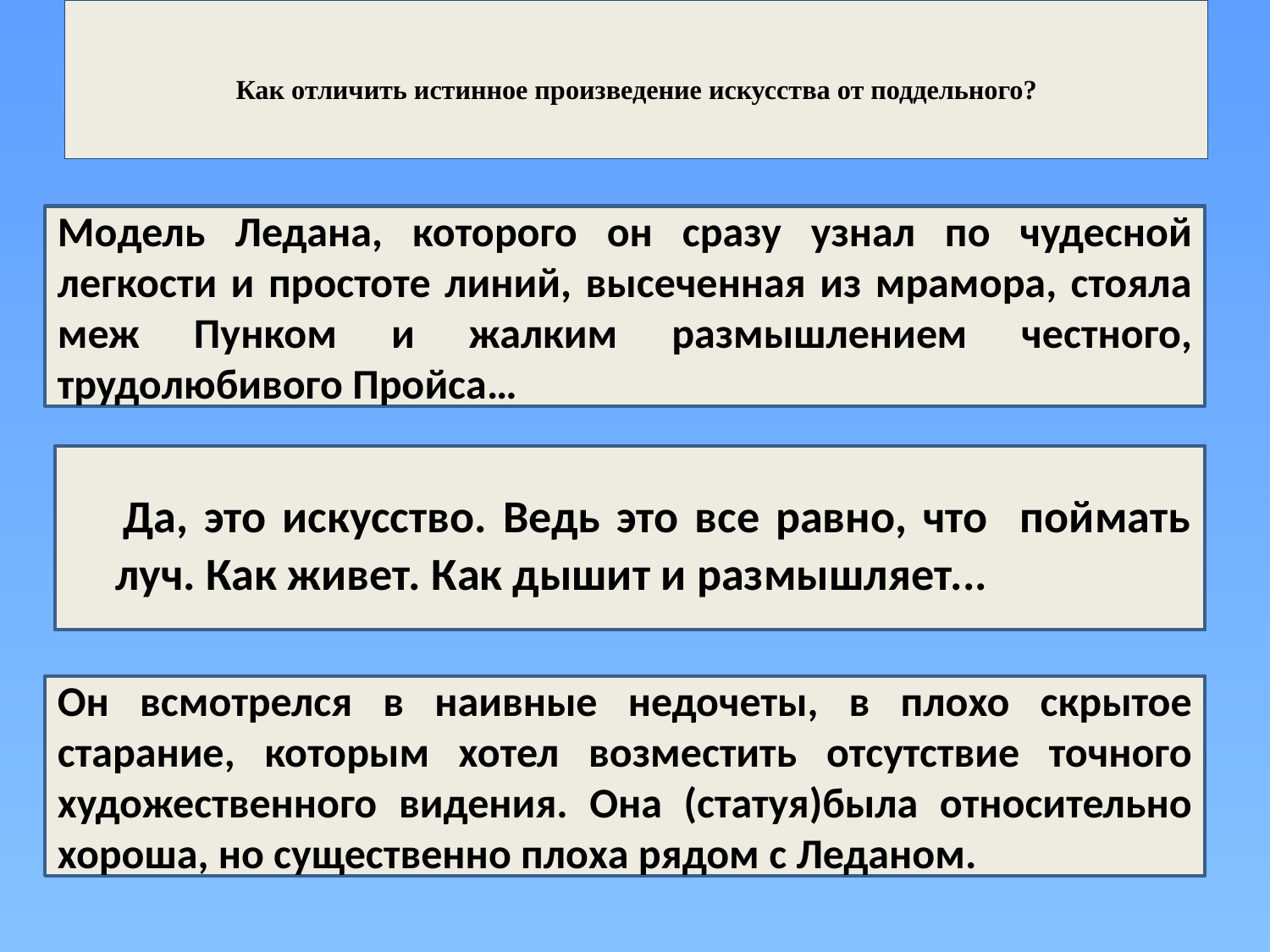

# Как отличить истинное произведение искусства от поддельного?
Модель Ледана, которого он сразу узнал по чудесной легкости и простоте линий, высеченная из мрамора, стояла меж Пунком и жалким размышлением честного, трудолюбивого Пройса…
   Да, это искусство. Ведь это все равно, что  поймать луч. Как живет. Как дышит и размышляет...
Он всмотрелся в наивные недочеты, в плохо скрытое старание, которым хотел возместить отсутствие точного художественного видения. Она (статуя)была относительно хороша, но существенно плоха рядом с Леданом.